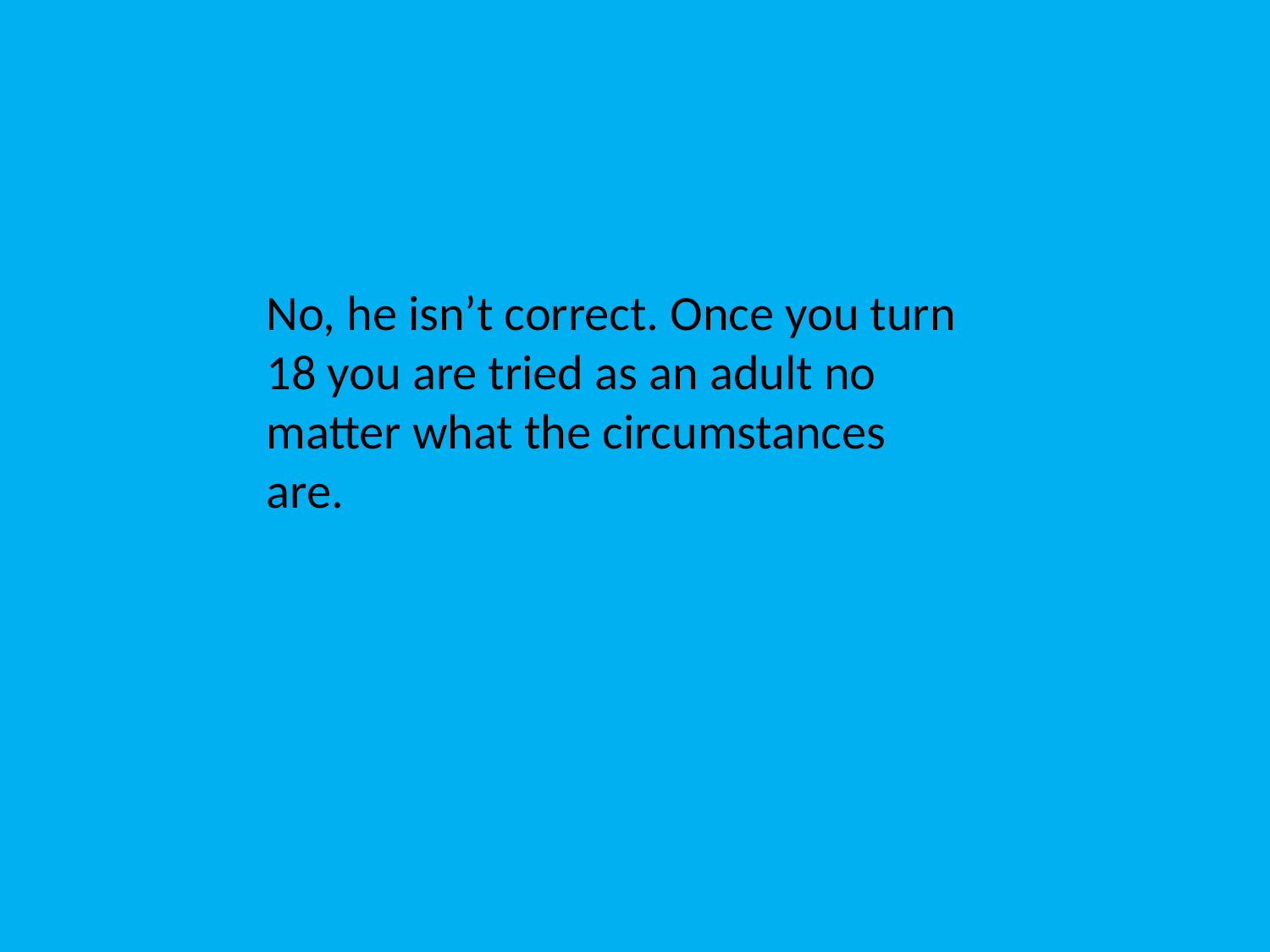

No, he isn’t correct. Once you turn 18 you are tried as an adult no matter what the circumstances are.